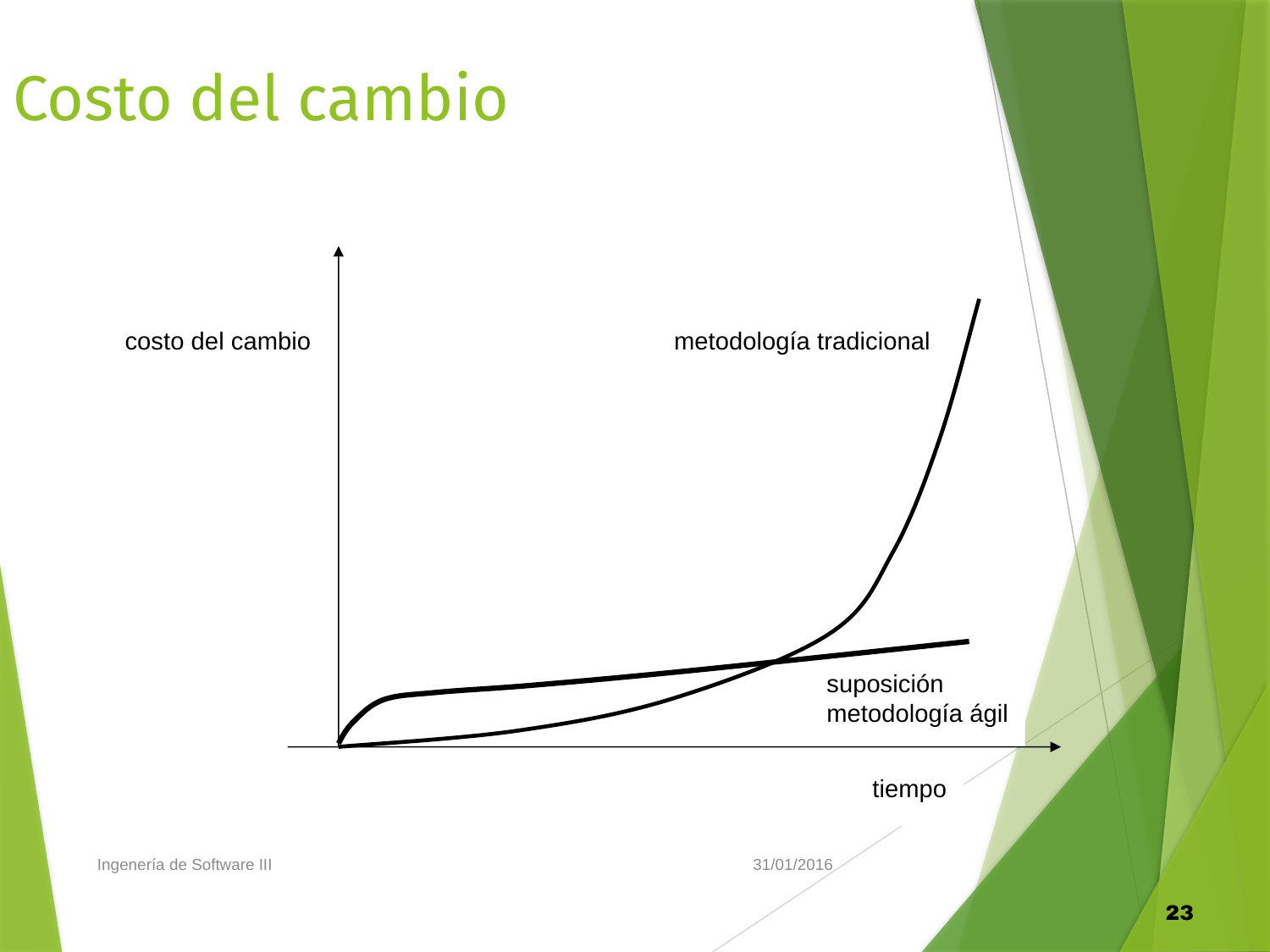

Costo del cambio

costo del cambio
metodología tradicional

suposición
metodología ágil
tiempo
Ingenería de Software III
31/01/2016
23